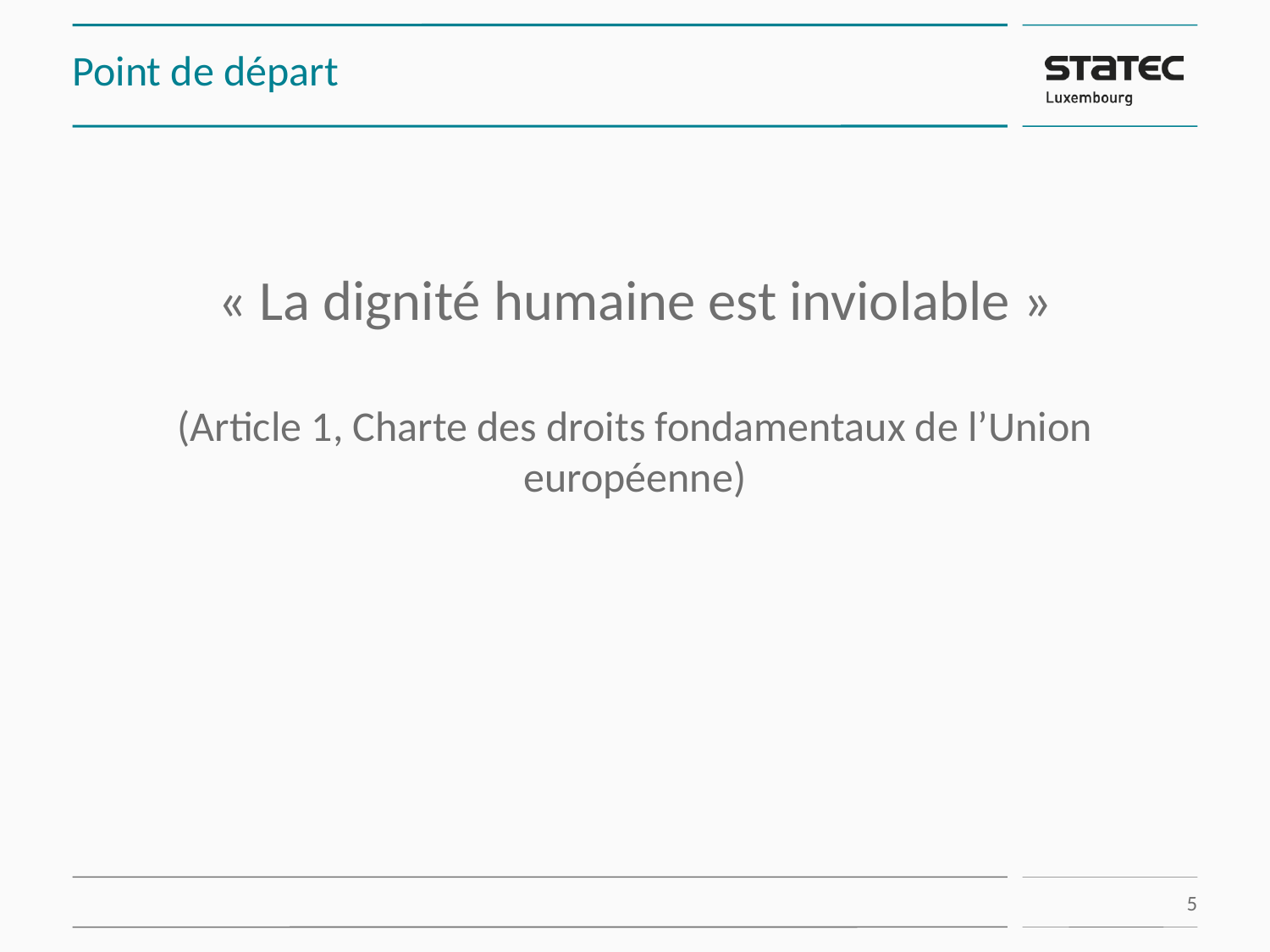

# Point de départ

« La dignité humaine est inviolable »

(Article 1, Charte des droits fondamentaux de l’Union européenne)
5